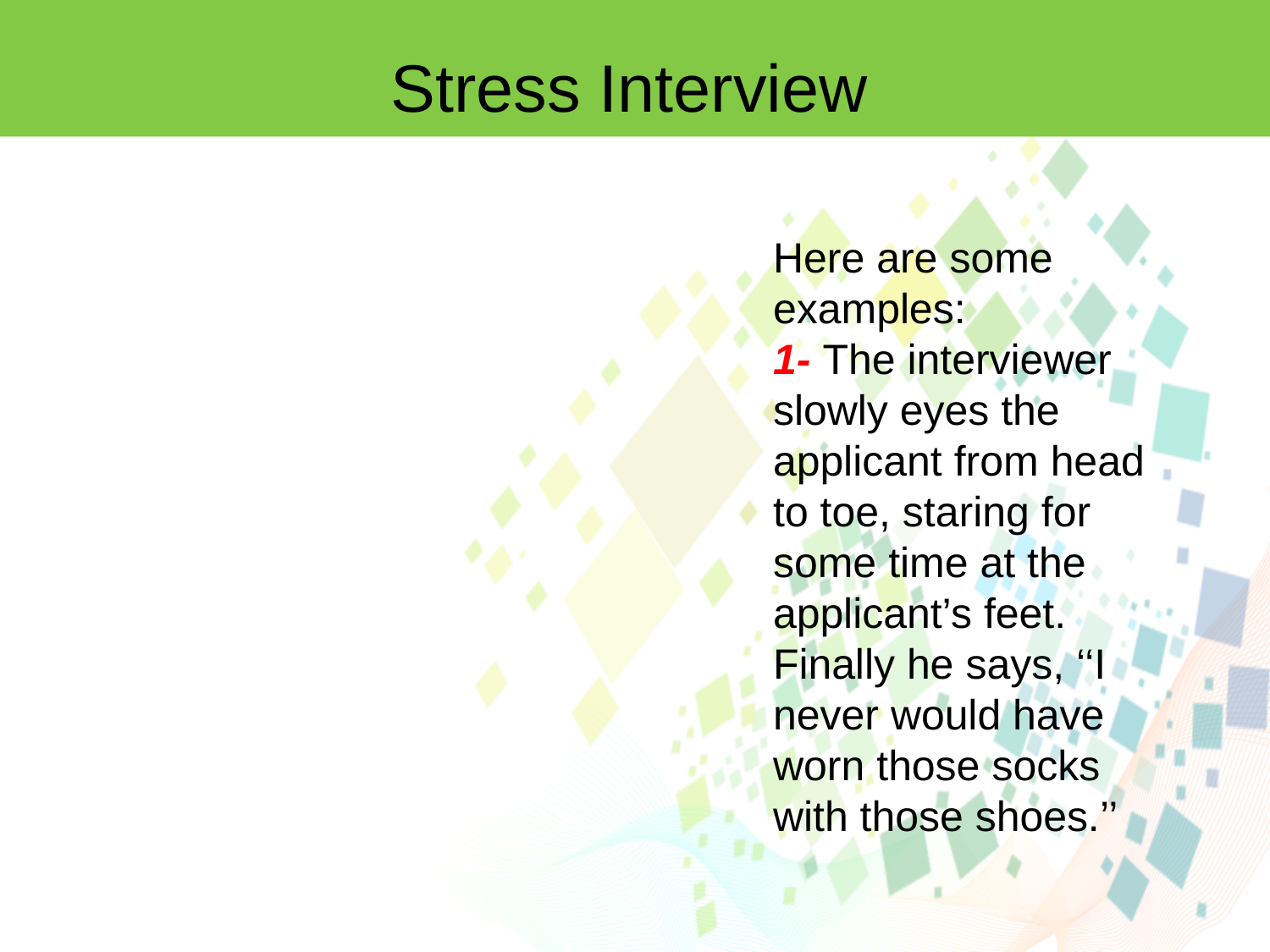

Stress Interview
Here are some examples:
1- The interviewer slowly eyes the applicant from head to toe, staring for some time at the applicant’s feet. Finally he says, ‘‘I never would have worn those socks with those shoes.’’